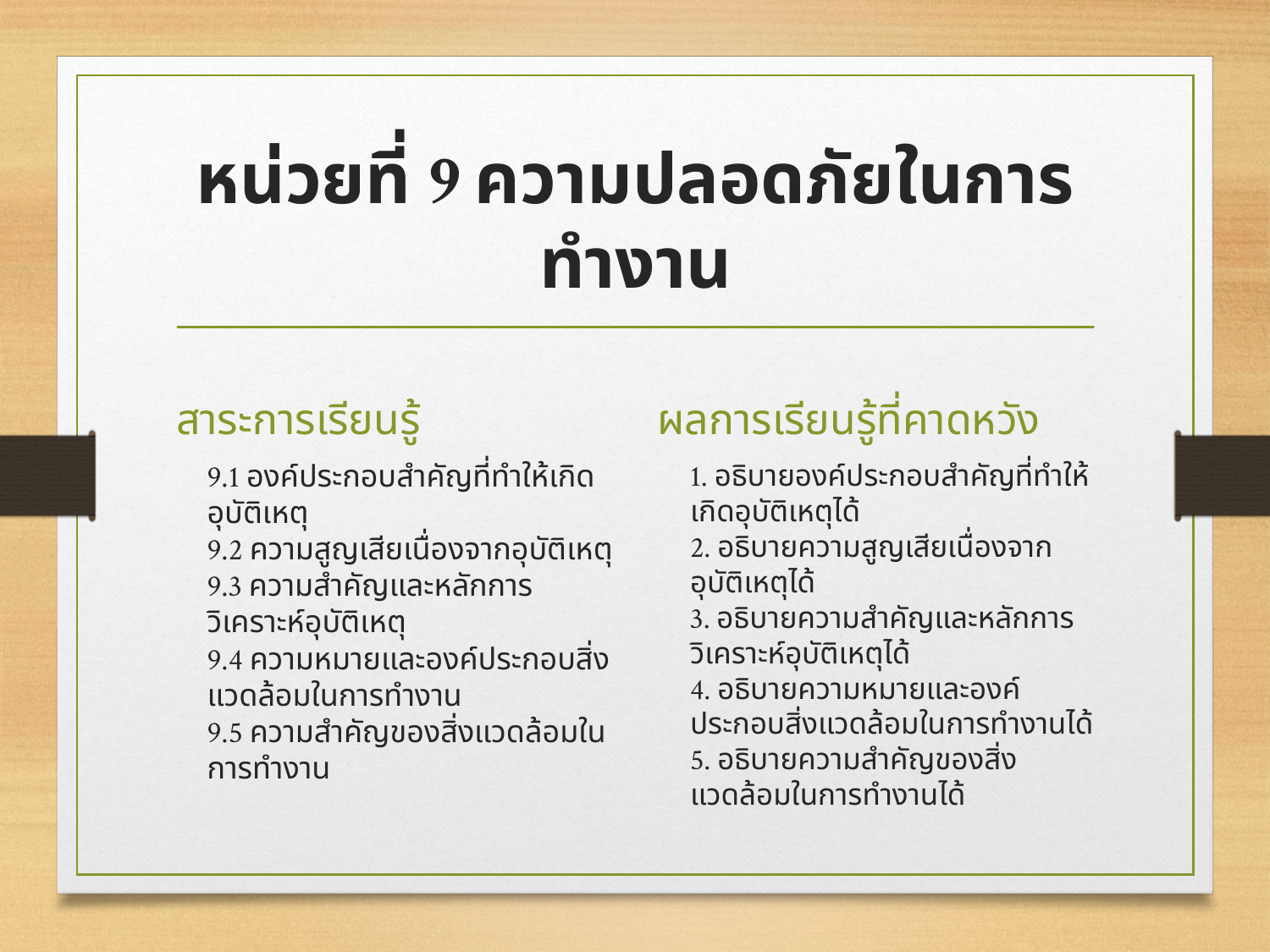

# หน่วยที่ 9 ความปลอดภัยในการทำงาน
สาระการเรียนรู้
ผลการเรียนรู้ที่คาดหวัง
		9.1 องค์ประกอบสำคัญที่ทำให้เกิดอุบัติเหตุ
	9.2 ความสูญเสียเนื่องจากอุบัติเหตุ
	9.3 ความสำคัญและหลักการวิเคราะห์อุบัติเหตุ
	9.4 ความหมายและองค์ประกอบสิ่งแวดล้อมในการทำงาน
	9.5 ความสำคัญของสิ่งแวดล้อมในการทำงาน

	1. อธิบายองค์ประกอบสำคัญที่ทำให้เกิดอุบัติเหตุได้
2. อธิบายความสูญเสียเนื่องจากอุบัติเหตุได้
3. อธิบายความสำคัญและหลักการวิเคราะห์อุบัติเหตุได้
4. อธิบายความหมายและองค์ประกอบสิ่งแวดล้อมในการทำงานได้
5. อธิบายความสำคัญของสิ่งแวดล้อมในการทำงานได้